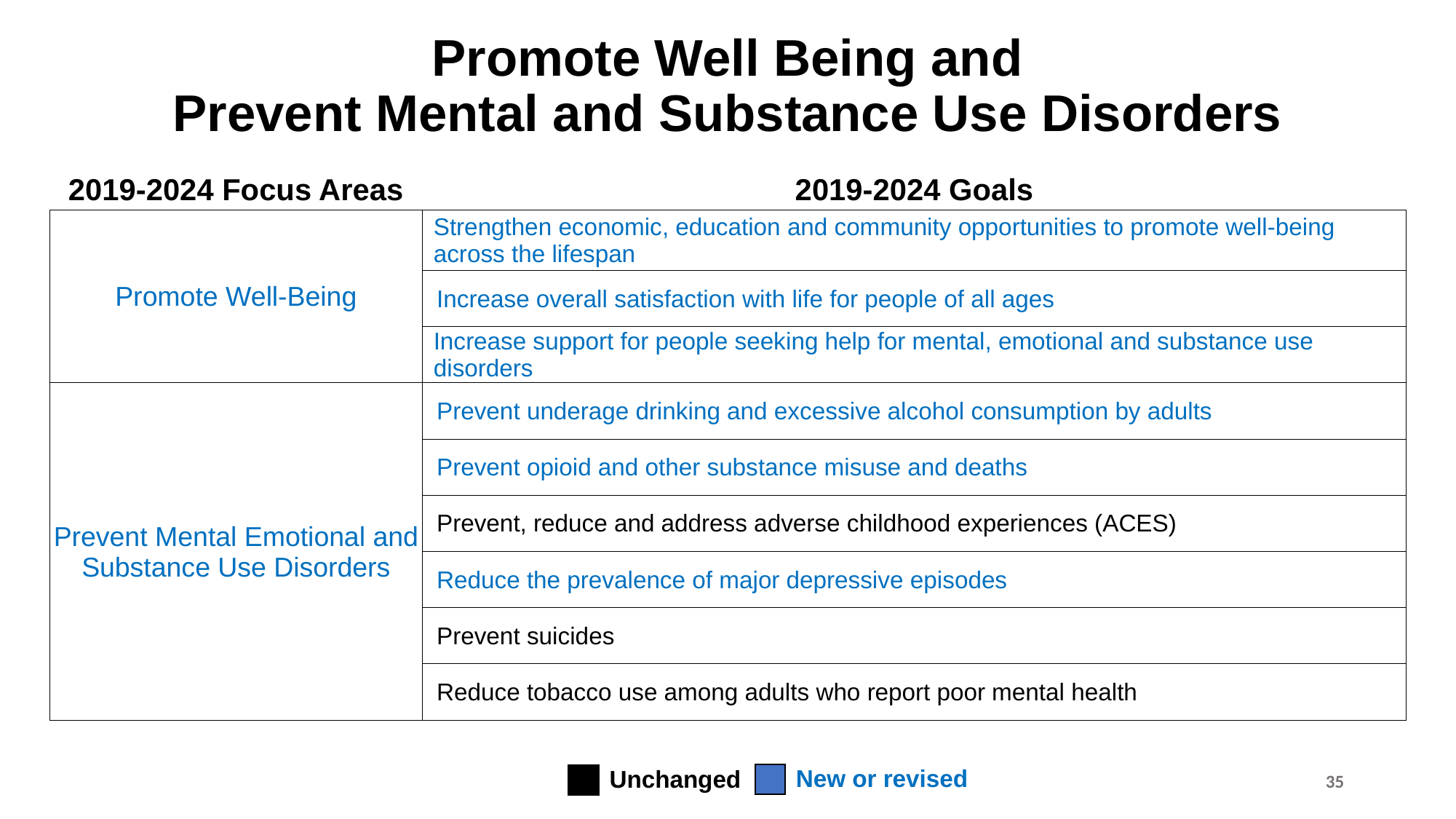

# Promote Well Being and Prevent Mental and Substance Use Disorders
| 2019-2024 Focus Areas | 2019-2024 Goals |
| --- | --- |
| Promote Well-Being | Strengthen economic, education and community opportunities to promote well-being across the lifespan |
|  | Increase overall satisfaction with life for people of all ages |
|  | Increase support for people seeking help for mental, emotional and substance use disorders |
| Prevent Mental Emotional and Substance Use Disorders | Prevent underage drinking and excessive alcohol consumption by adults |
|  | Prevent opioid and other substance misuse and deaths |
|  | Prevent, reduce and address adverse childhood experiences (ACES) |
|  | Reduce the prevalence of major depressive episodes |
|  | Prevent suicides |
|  | Reduce tobacco use among adults who report poor mental health |
New or revised
Unchanged

35